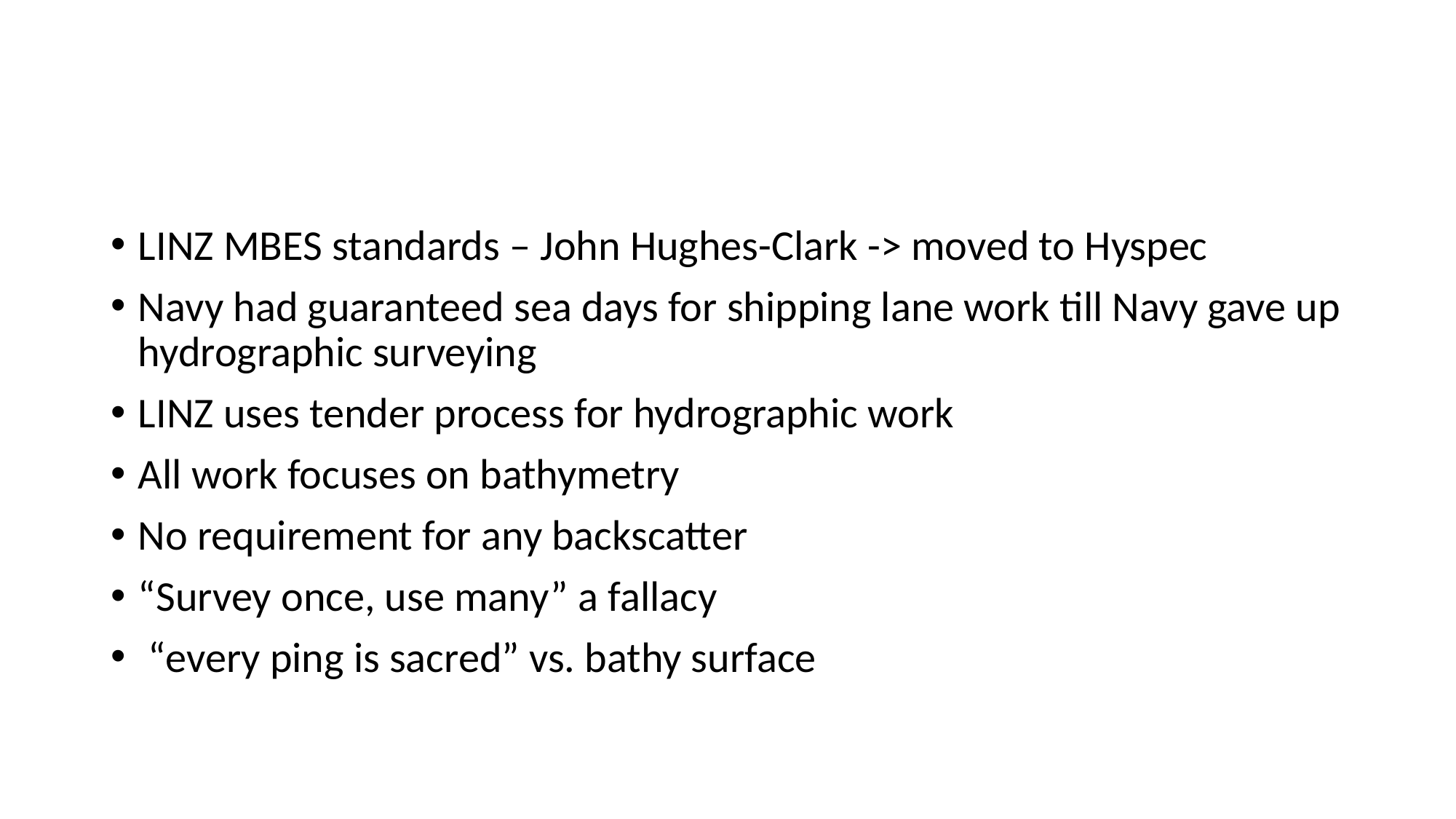

#
LINZ MBES standards – John Hughes-Clark -> moved to Hyspec
Navy had guaranteed sea days for shipping lane work till Navy gave up hydrographic surveying
LINZ uses tender process for hydrographic work
All work focuses on bathymetry
No requirement for any backscatter
“Survey once, use many” a fallacy
 “every ping is sacred” vs. bathy surface